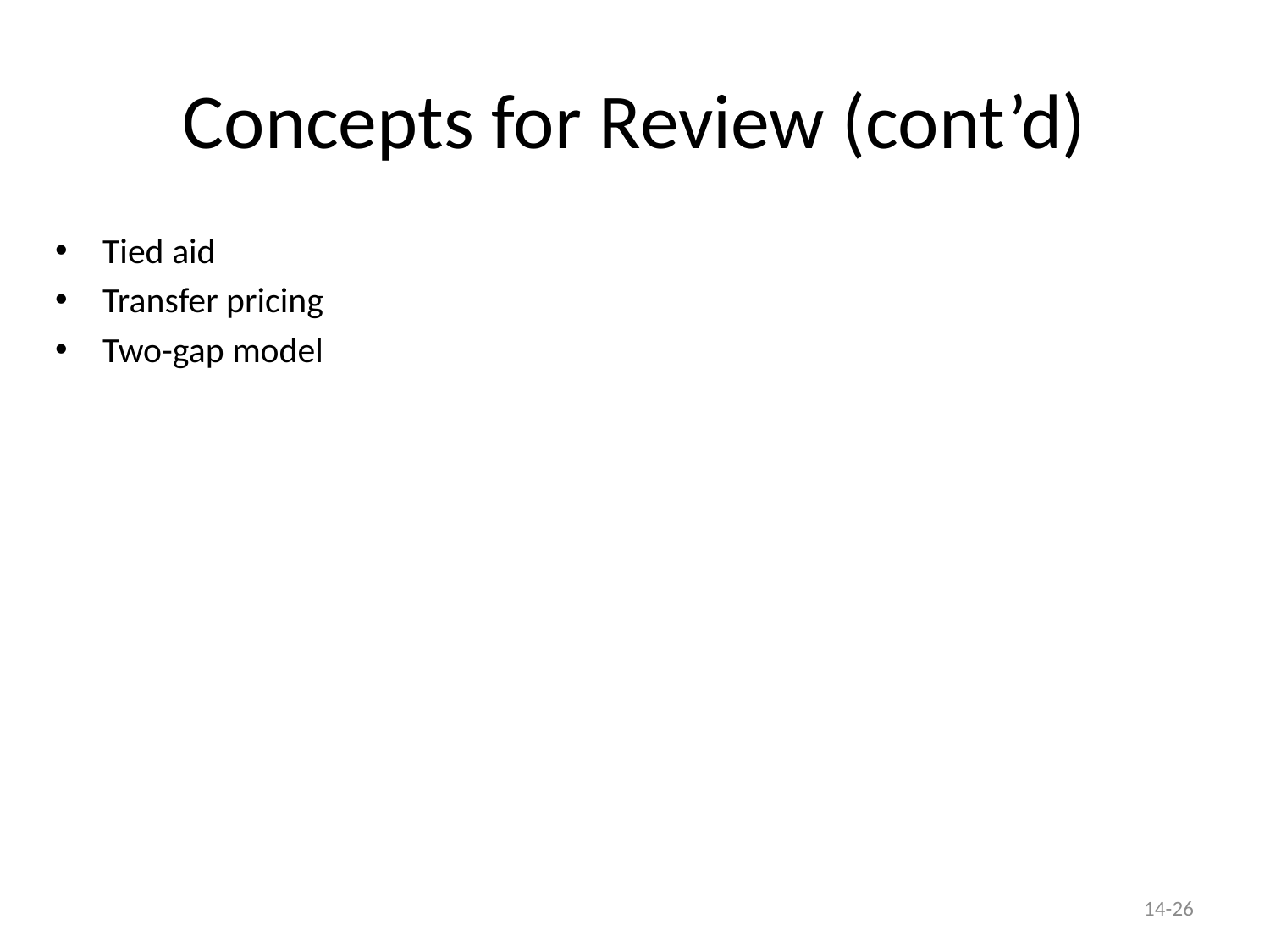

# Concepts for Review (cont’d)
Tied aid
Transfer pricing
Two-gap model

14-26